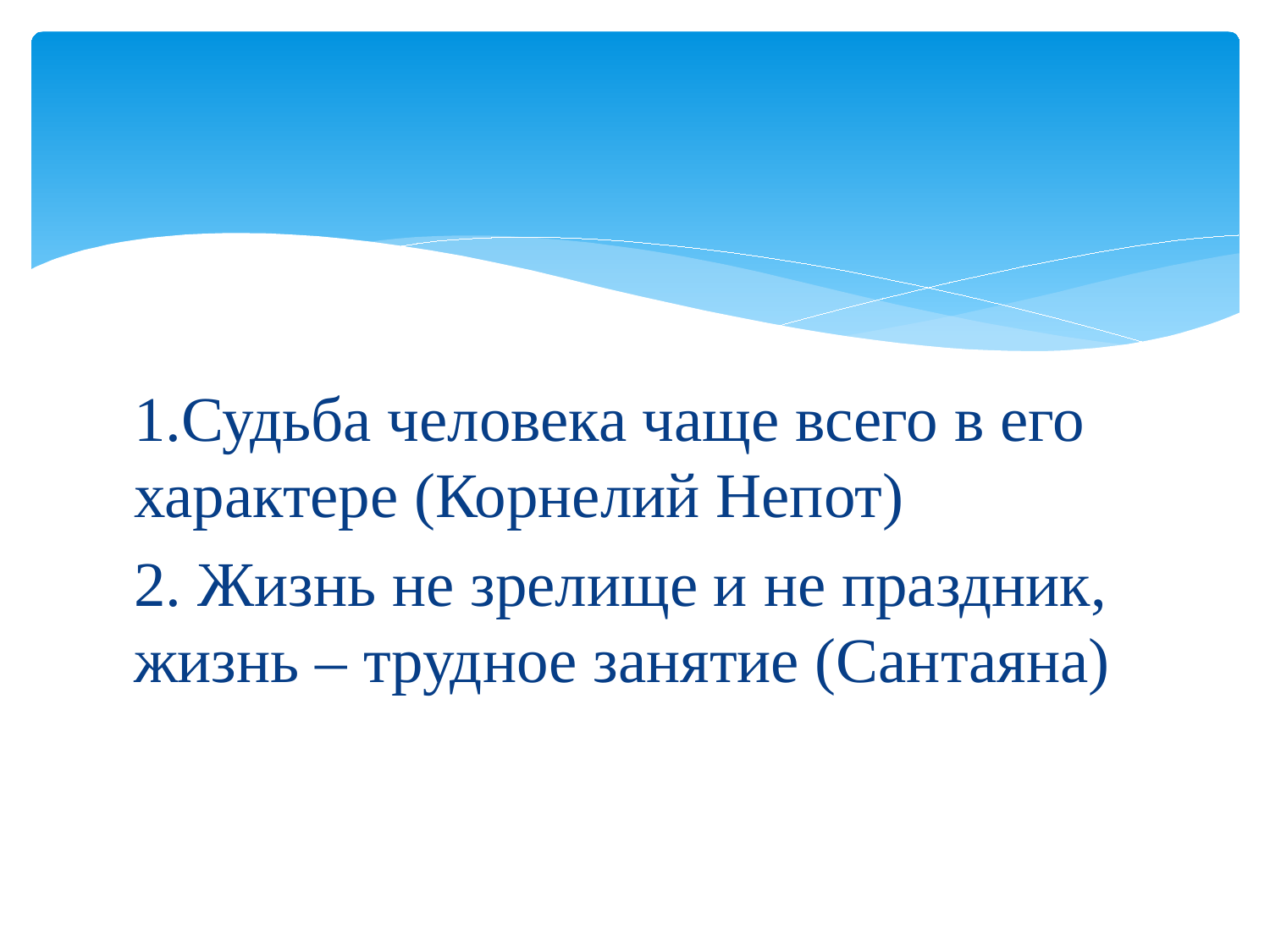

#
1.Судьба человека чаще всего в его характере (Корнелий Непот)
2. Жизнь не зрелище и не праздник, жизнь – трудное занятие (Сантаяна)